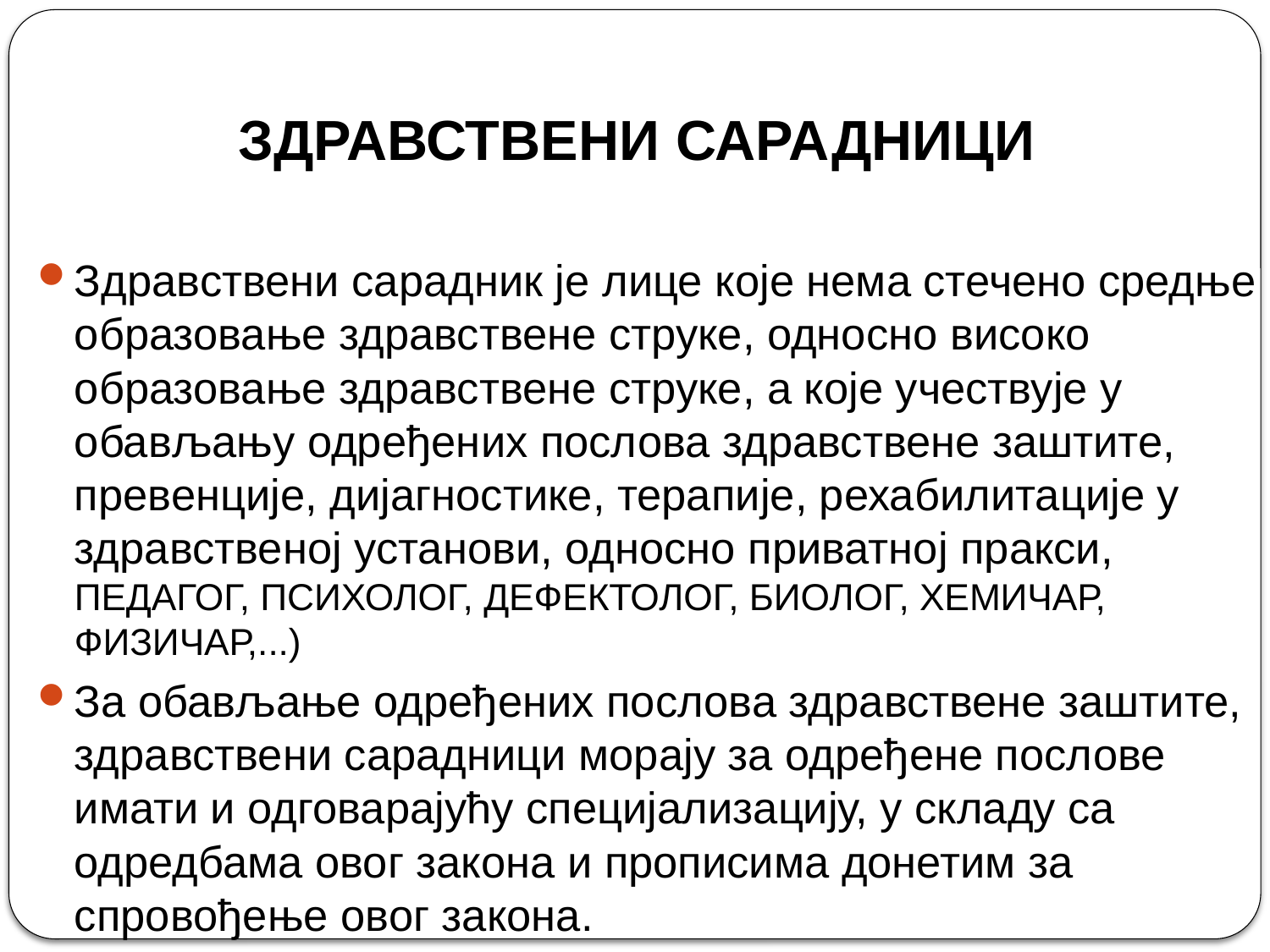

# ЗДРАВСТВЕНИ САРАДНИЦИ
Здравствени сарадник је лице које нема стечено средње образовање здравствене струке, односно високо образовање здравствене струке, а које учествује у обављању одређених послова здравствене заштите, превенције, дијагностике, терапије, рехабилитације у здравственој установи, односно приватној пракси, ПЕДАГОГ, ПСИХОЛОГ, ДЕФЕКТОЛОГ, БИОЛОГ, ХЕМИЧАР, ФИЗИЧАР,...)
За обављање одређених послова здравствене заштите, здравствени сарадници морају за одређене послове имати и одговарајућу специјализацију, у складу са одредбама овог закона и прописима донетим за спровођење овог закона.